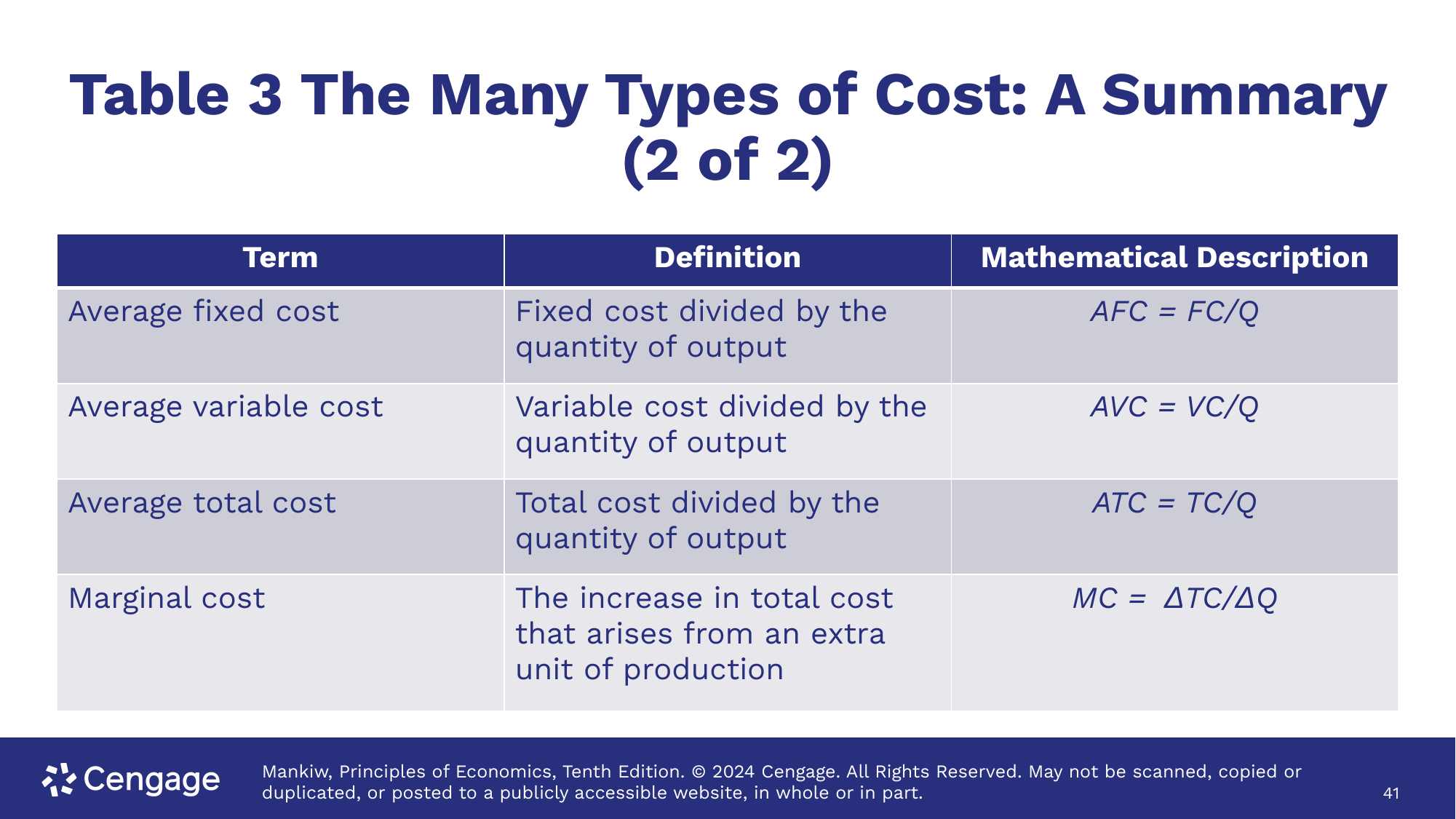

# Table 3 The Many Types of Cost: A Summary (2 of 2)
| Term | Definition | Mathematical Description |
| --- | --- | --- |
| Average fixed cost | Fixed cost divided by the quantity of output | AFC = FC/Q |
| Average variable cost | Variable cost divided by the quantity of output | AVC = VC/Q |
| Average total cost | Total cost divided by the quantity of output | ATC = TC/Q |
| Marginal cost | The increase in total cost that arises from an extra unit of production | MC =  ΔTC/ΔQ |